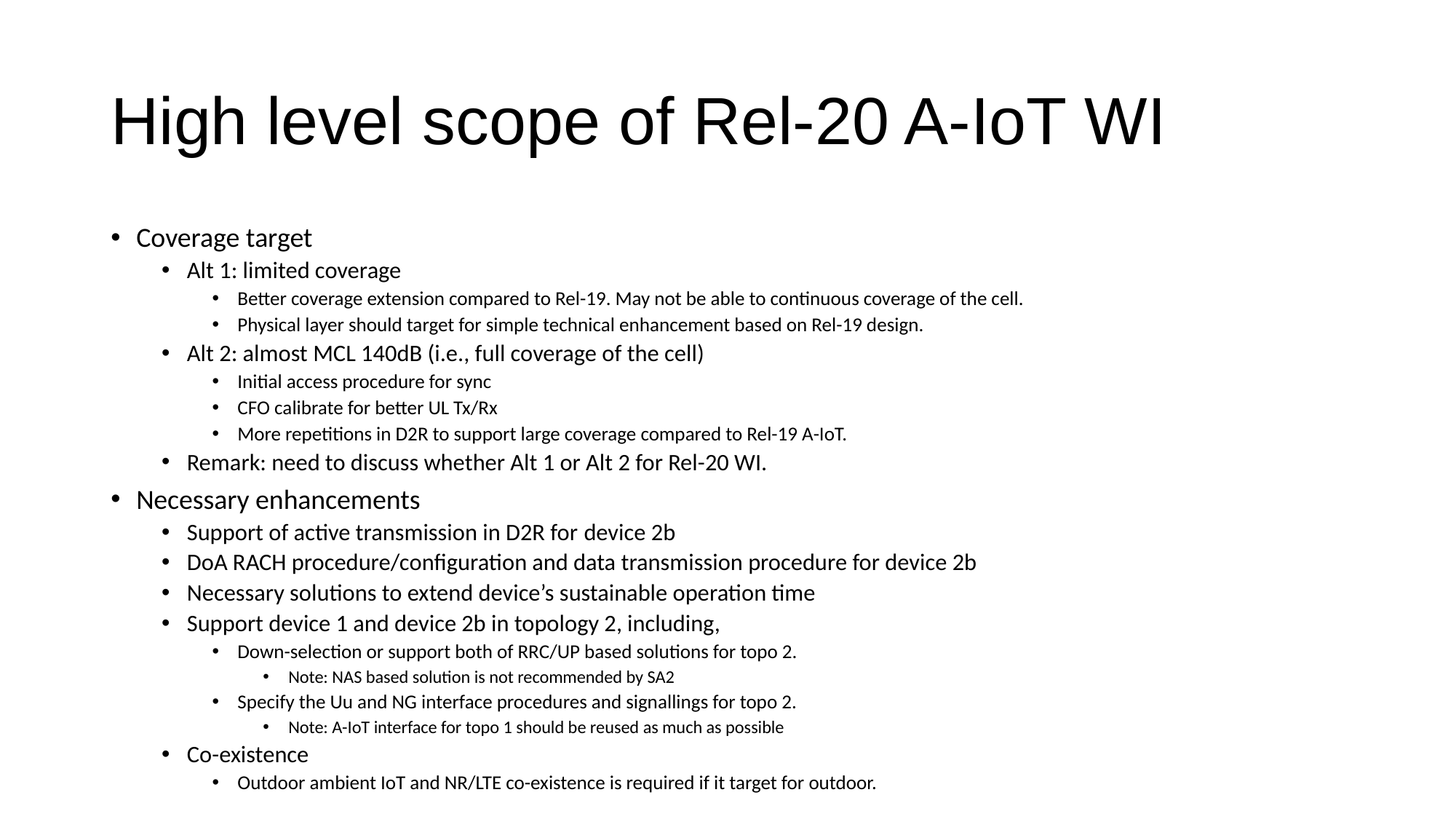

# High level scope of Rel-20 A-IoT WI
Coverage target
Alt 1: limited coverage
Better coverage extension compared to Rel-19. May not be able to continuous coverage of the cell.
Physical layer should target for simple technical enhancement based on Rel-19 design.
Alt 2: almost MCL 140dB (i.e., full coverage of the cell)
Initial access procedure for sync
CFO calibrate for better UL Tx/Rx
More repetitions in D2R to support large coverage compared to Rel-19 A-IoT.
Remark: need to discuss whether Alt 1 or Alt 2 for Rel-20 WI.
Necessary enhancements
Support of active transmission in D2R for device 2b
DoA RACH procedure/configuration and data transmission procedure for device 2b
Necessary solutions to extend device’s sustainable operation time
Support device 1 and device 2b in topology 2, including,
Down-selection or support both of RRC/UP based solutions for topo 2.
Note: NAS based solution is not recommended by SA2
Specify the Uu and NG interface procedures and signallings for topo 2.
Note: A-IoT interface for topo 1 should be reused as much as possible
Co-existence
Outdoor ambient IoT and NR/LTE co-existence is required if it target for outdoor.